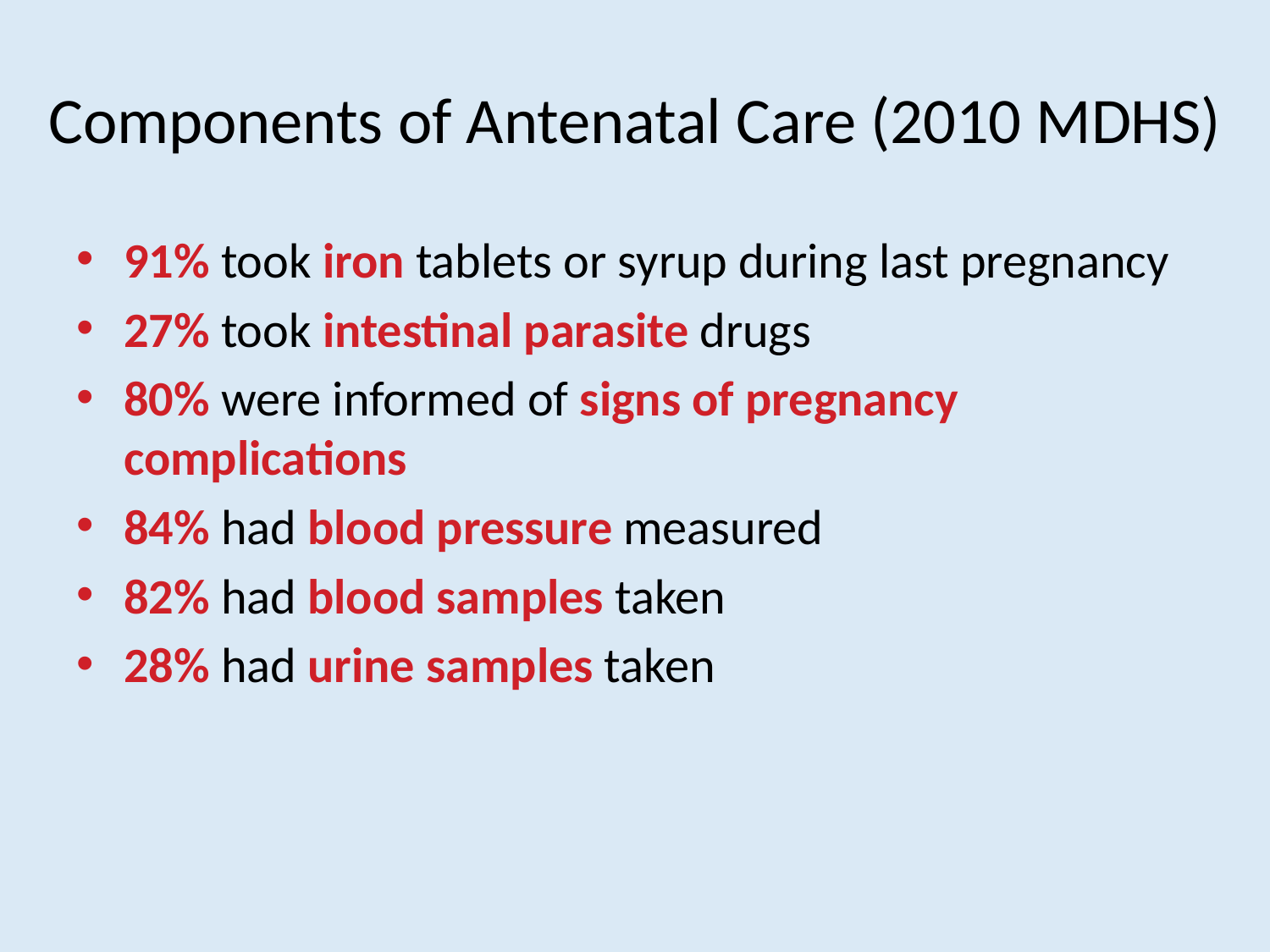

# Components of Antenatal Care (2010 MDHS)
91% took iron tablets or syrup during last pregnancy
27% took intestinal parasite drugs
80% were informed of signs of pregnancy complications
84% had blood pressure measured
82% had blood samples taken
28% had urine samples taken